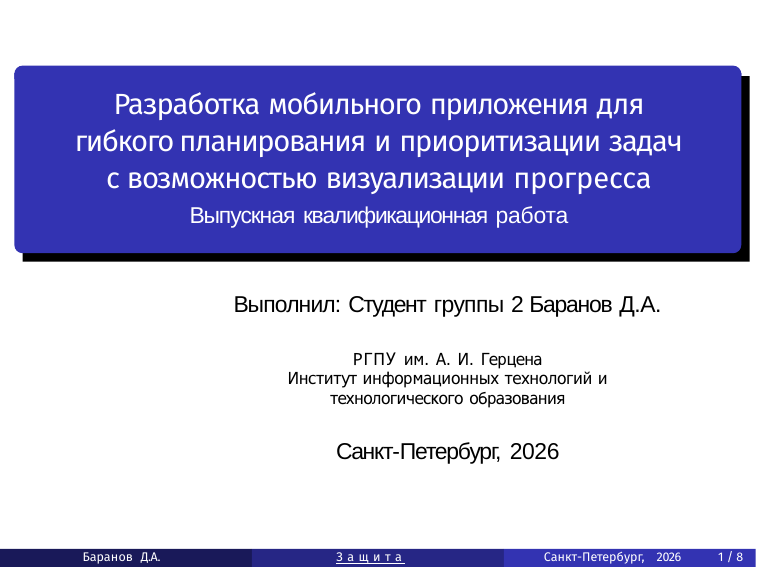

# Разработка мобильного приложения для гибкого планирования и приоритизации задач с возможностью визуализации прогресса
Выпускная квалификационная работа
Выполнил: Студент группы 2 Баранов Д.А.

РГПУ им. А. И. Герцена
Институт информационных технологий и технологического образования

Санкт-Петербург, 2026
Баранов Д.А.
Защита ВКР
Санкт-Петербург, 2026
1 / 8